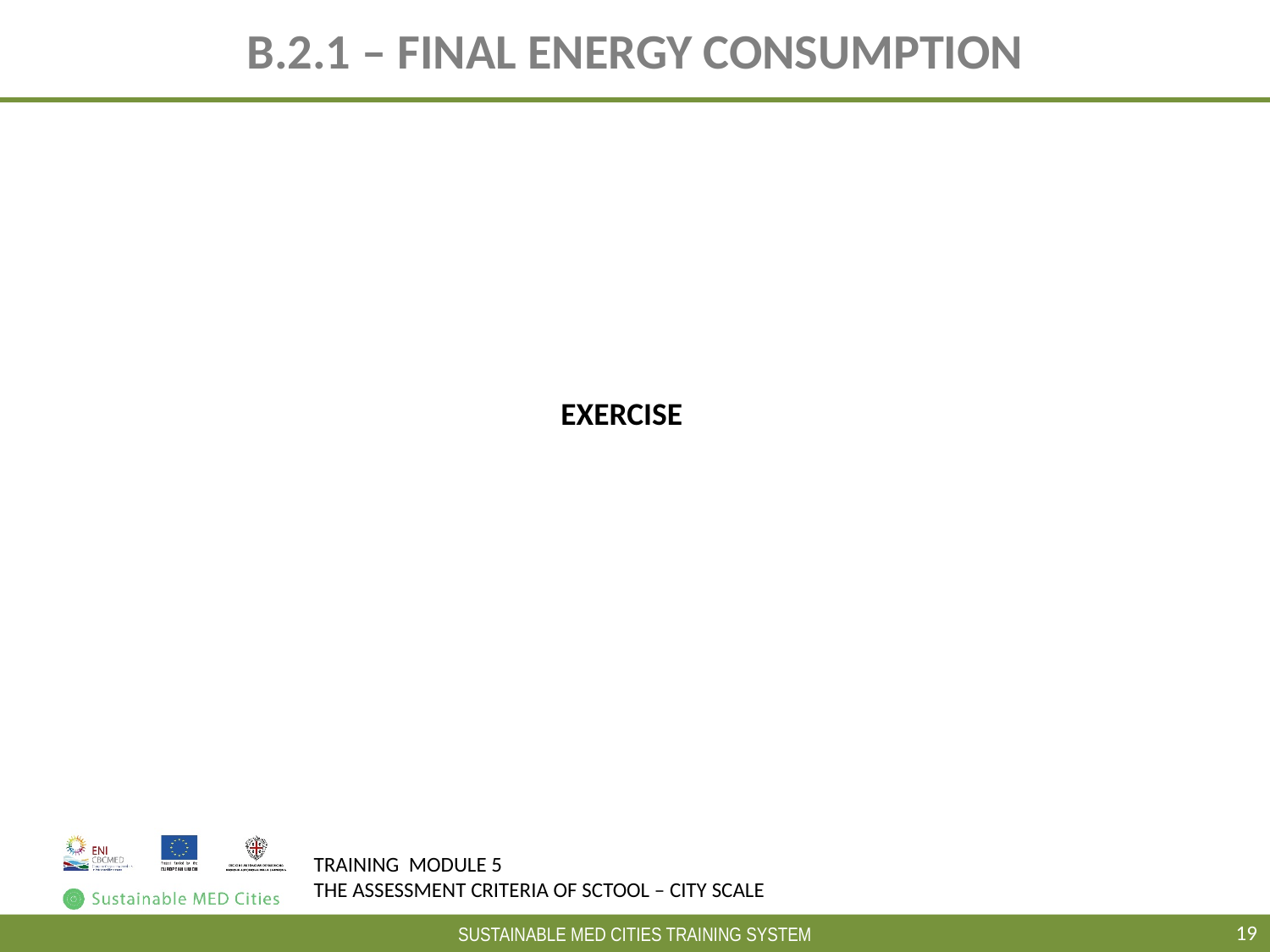

# B.2.1 – FINAL ENERGY CONSUMPTION

EXERCISE
19